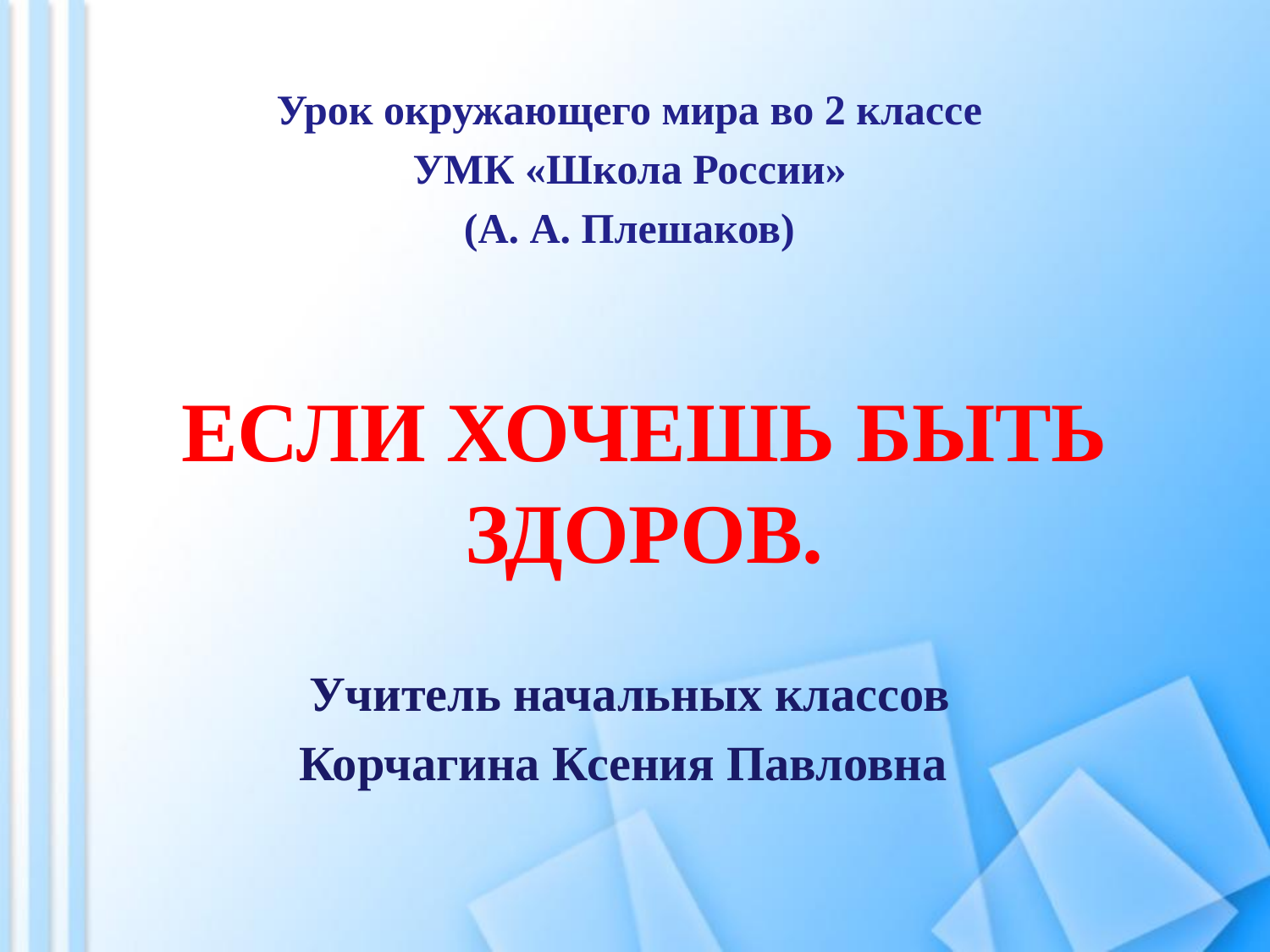

Урок окружающего мира во 2 классе
УМК «Школа России»
(А. А. Плешаков)
# Если хочешь быть здоров.
Учитель начальных классов
Корчагина Ксения Павловна